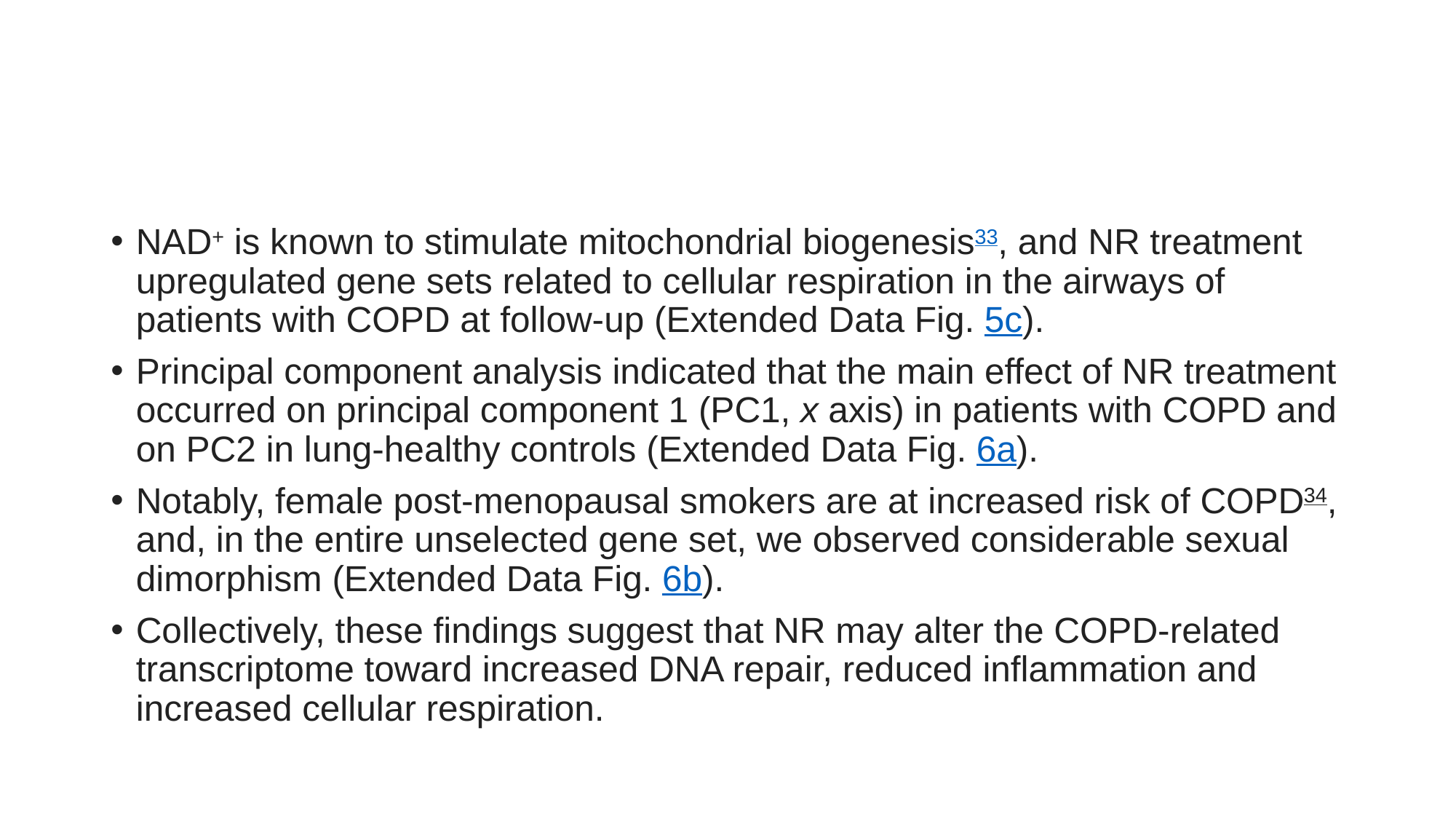

#
NAD+ is known to stimulate mitochondrial biogenesis33, and NR treatment upregulated gene sets related to cellular respiration in the airways of patients with COPD at follow-up (Extended Data Fig. 5c).
Principal component analysis indicated that the main effect of NR treatment occurred on principal component 1 (PC1, x axis) in patients with COPD and on PC2 in lung-healthy controls (Extended Data Fig. 6a).
Notably, female post-menopausal smokers are at increased risk of COPD34, and, in the entire unselected gene set, we observed considerable sexual dimorphism (Extended Data Fig. 6b).
Collectively, these findings suggest that NR may alter the COPD-related transcriptome toward increased DNA repair, reduced inflammation and increased cellular respiration.